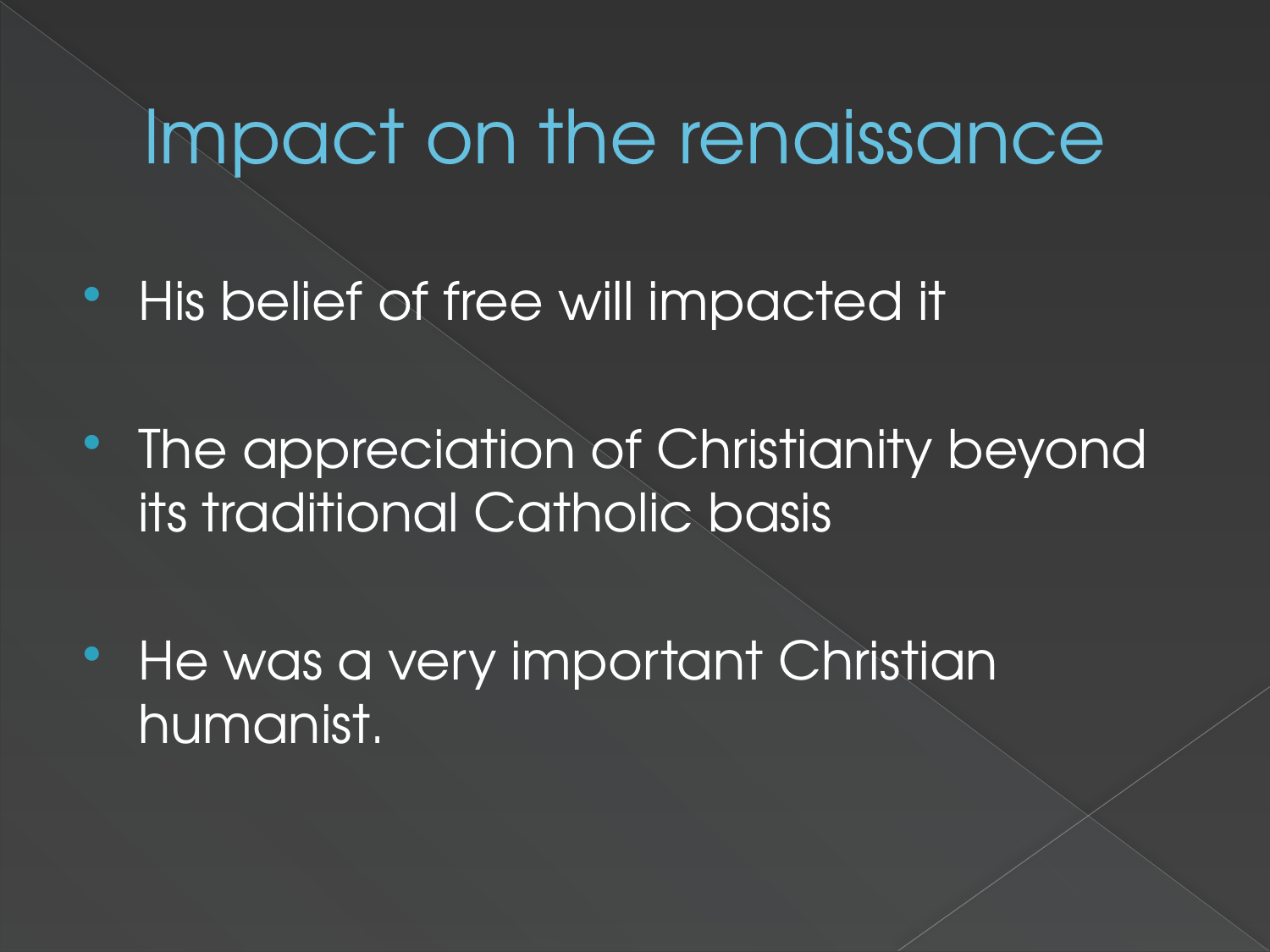

# Impact on the renaissance
His belief of free will impacted it

The appreciation of Christianity beyond its traditional Catholic basis

He was a very important Christian humanist.